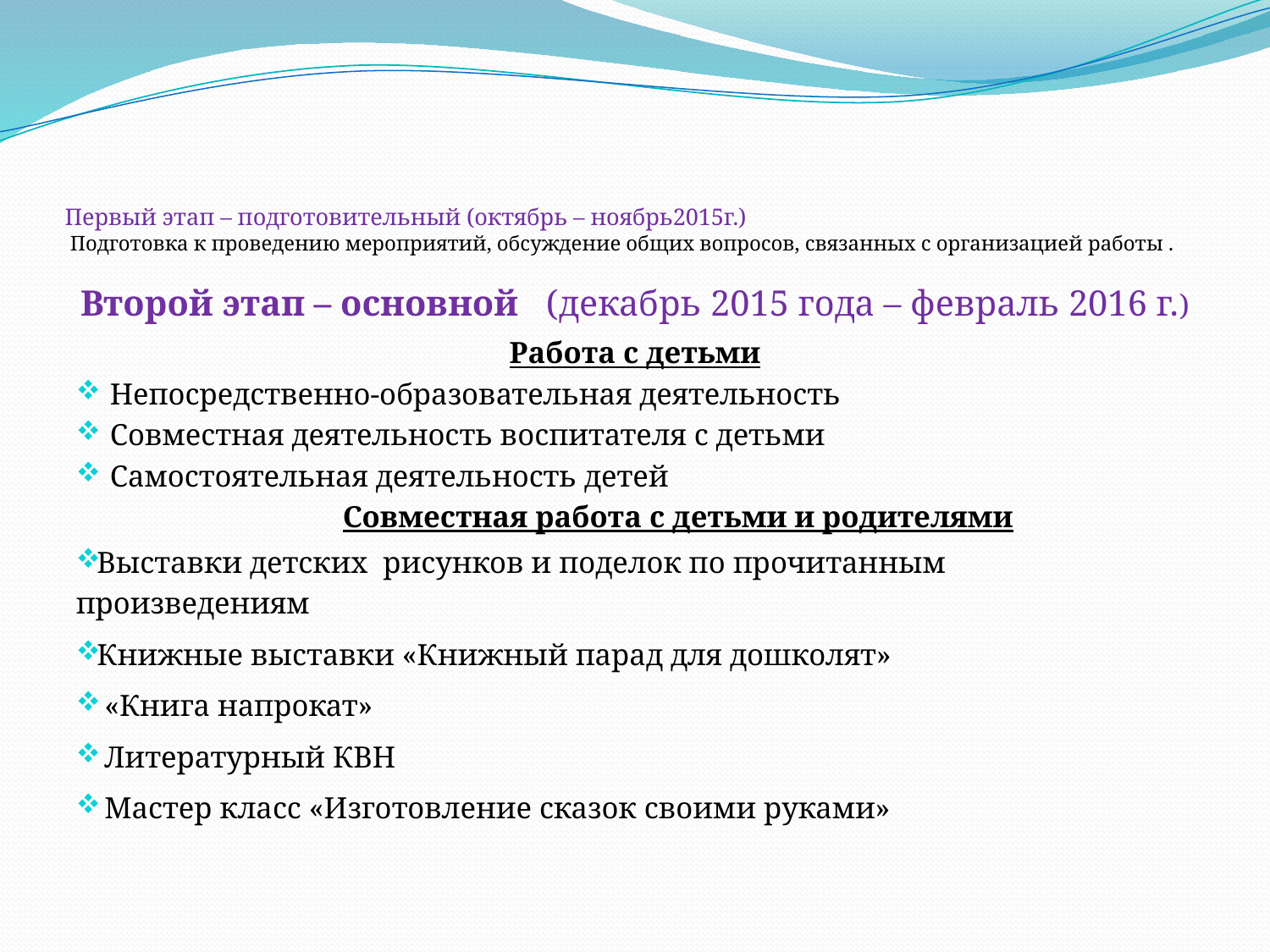

# Первый этап – подготовительный (октябрь – ноябрь2015г.) Подготовка к проведению мероприятий, обсуждение общих вопросов, связанных с организацией работы .
Второй этап – основной   (декабрь 2015 года – февраль 2016 г.)
Работа с детьми
Непосредственно-образовательная деятельность
Совместная деятельность воспитателя с детьми
Самостоятельная деятельность детей
                                   Совместная работа с детьми и родителями
Выставки детских  рисунков и поделок по прочитанным  произведениям
Книжные выставки «Книжный парад для дошколят»
 «Книга напрокат»
 Литературный КВН
 Мастер класс «Изготовление сказок своими руками»